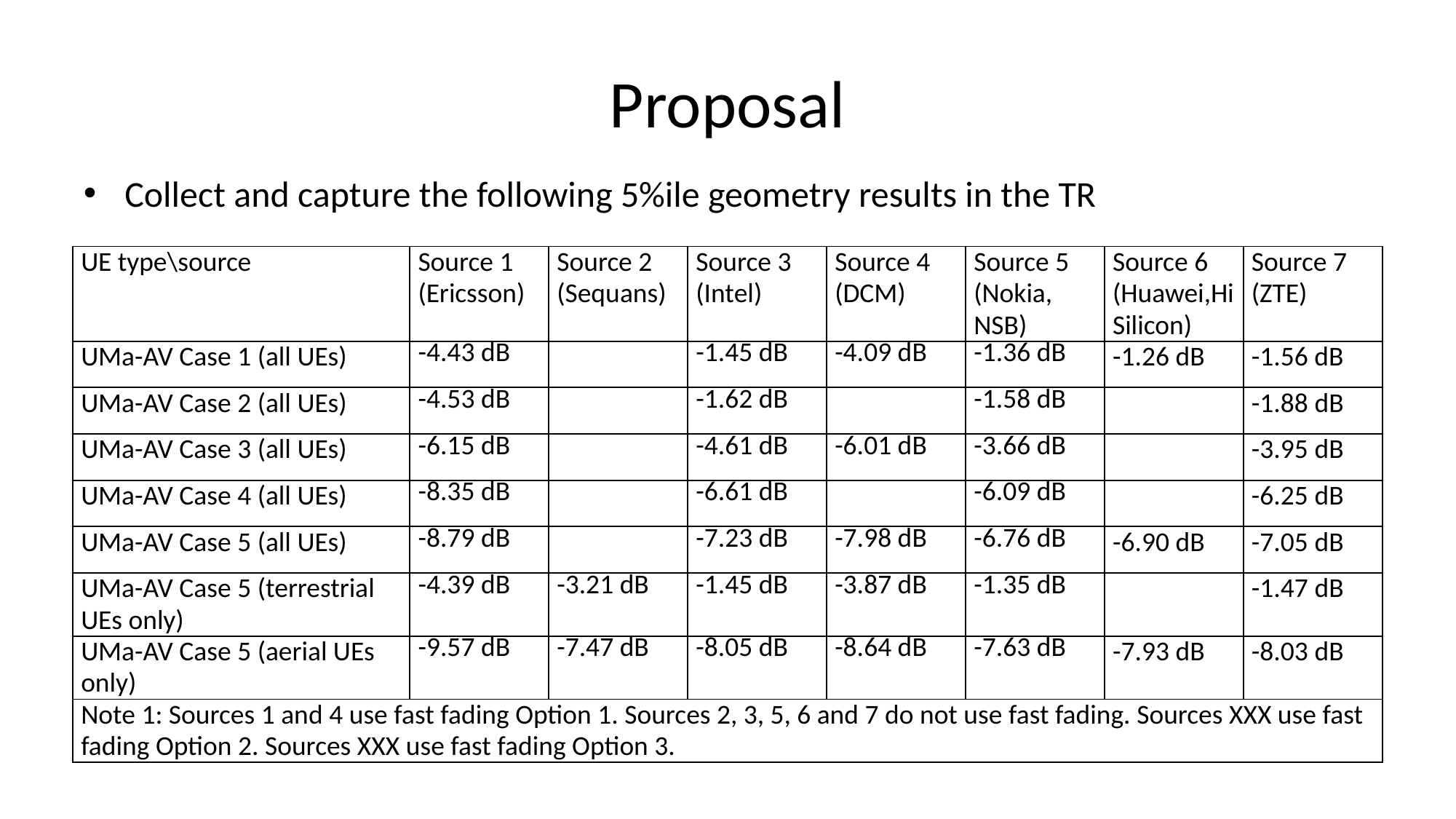

# Proposal
Collect and capture the following 5%ile geometry results in the TR
| UE type\source | Source 1 (Ericsson) | Source 2 (Sequans) | Source 3 (Intel) | Source 4 (DCM) | Source 5 (Nokia, NSB) | Source 6 (Huawei,HiSilicon) | Source 7 (ZTE) |
| --- | --- | --- | --- | --- | --- | --- | --- |
| UMa-AV Case 1 (all UEs) | -4.43 dB |  | -1.45 dB | -4.09 dB | -1.36 dB | -1.26 dB | -1.56 dB |
| UMa-AV Case 2 (all UEs) | -4.53 dB |  | -1.62 dB |  | -1.58 dB |  | -1.88 dB |
| UMa-AV Case 3 (all UEs) | -6.15 dB |  | -4.61 dB | -6.01 dB | -3.66 dB |  | -3.95 dB |
| UMa-AV Case 4 (all UEs) | -8.35 dB |  | -6.61 dB |  | -6.09 dB |  | -6.25 dB |
| UMa-AV Case 5 (all UEs) | -8.79 dB |  | -7.23 dB | -7.98 dB | -6.76 dB | -6.90 dB | -7.05 dB |
| UMa-AV Case 5 (terrestrial UEs only) | -4.39 dB | -3.21 dB | -1.45 dB | -3.87 dB | -1.35 dB |  | -1.47 dB |
| UMa-AV Case 5 (aerial UEs only) | -9.57 dB | -7.47 dB | -8.05 dB | -8.64 dB | -7.63 dB | -7.93 dB | -8.03 dB |
| Note 1: Sources 1 and 4 use fast fading Option 1. Sources 2, 3, 5, 6 and 7 do not use fast fading. Sources XXX use fast fading Option 2. Sources XXX use fast fading Option 3. |  |  |  |  |  |  |  |